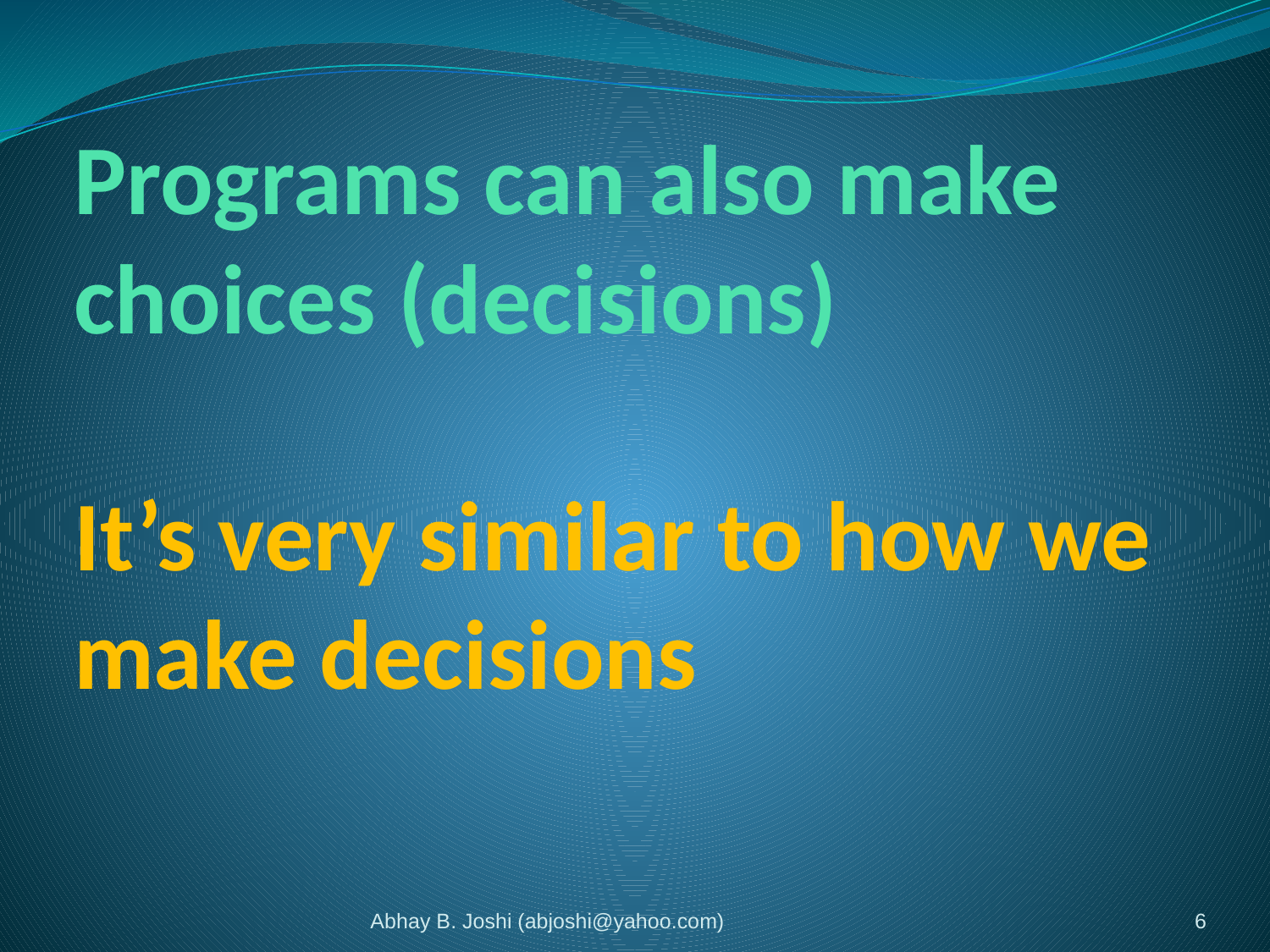

# Programs can also make choices (decisions) It’s very similar to how we make decisions
Abhay B. Joshi (abjoshi@yahoo.com)
6